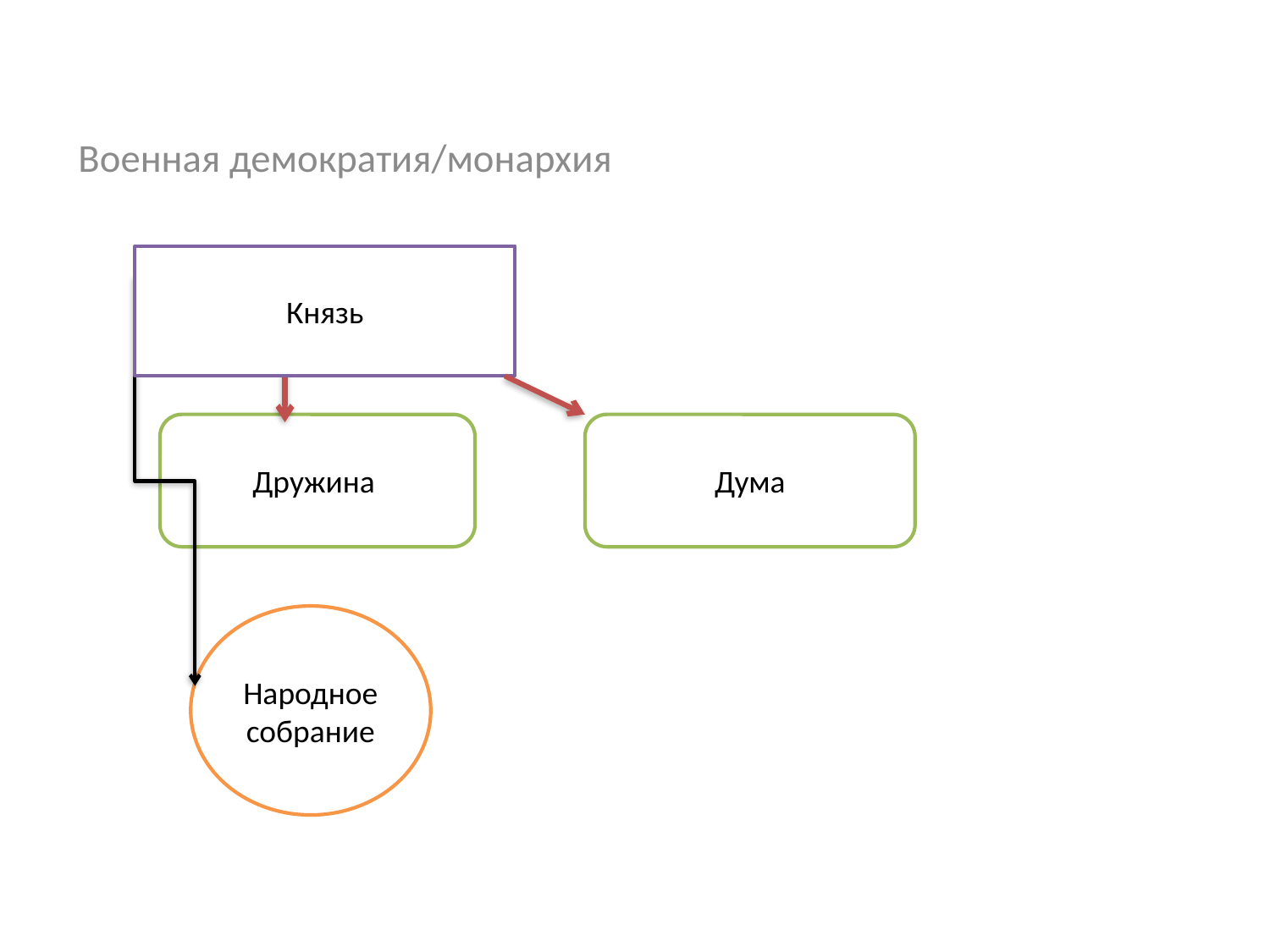

Военная демократия/монархия
Князь
#
Дружина
Дума

Народное собрание